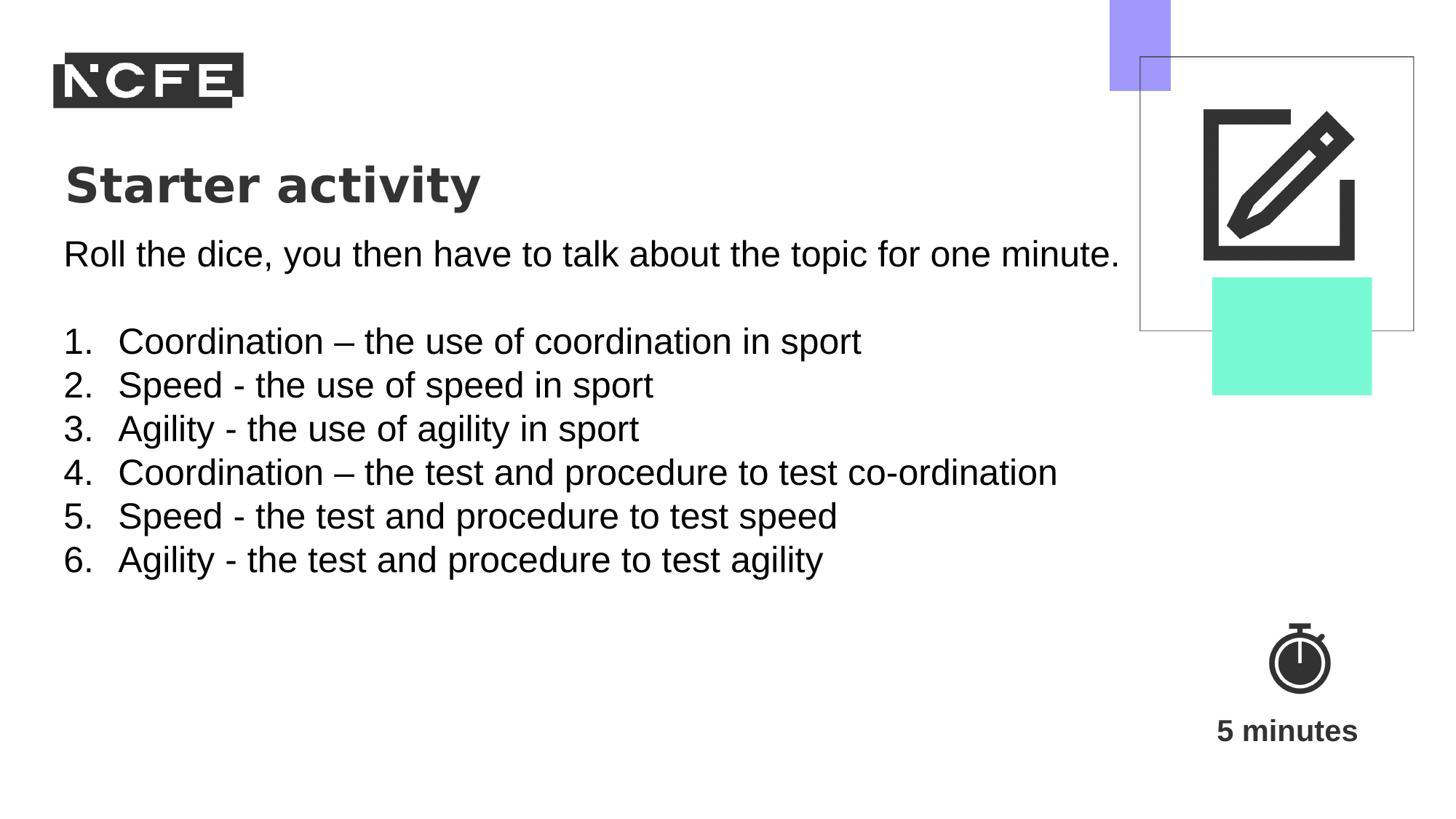

Roll the dice, you then have to talk about the topic for one minute.

Coordination – the use of coordination in sport
Speed - the use of speed in sport
Agility - the use of agility in sport
Coordination – the test and procedure to test co-ordination
Speed - the test and procedure to test speed
Agility - the test and procedure to test agility
5 minutes